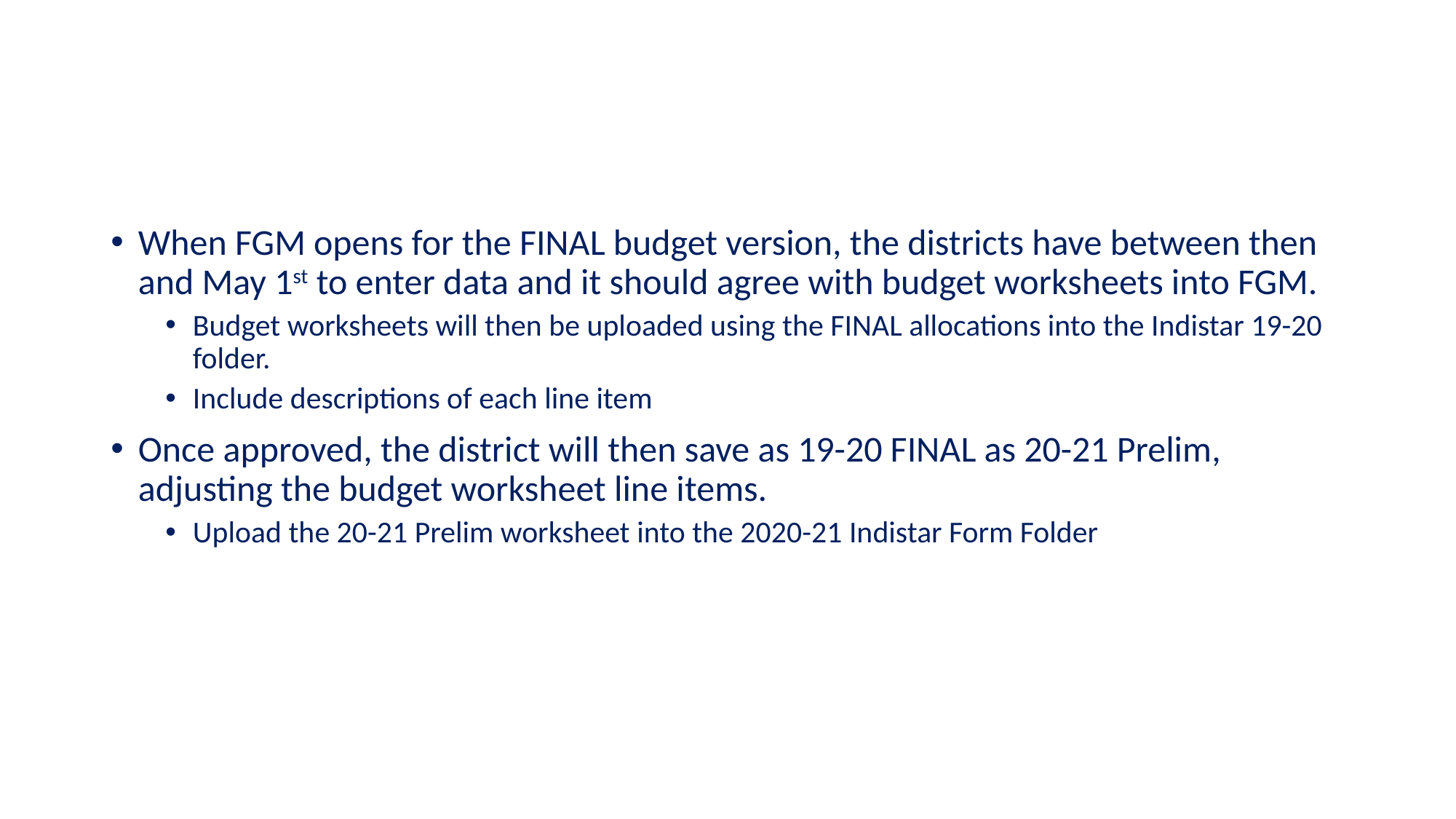

When FGM opens for the FINAL budget version, the districts have between then and May 1st to enter data and it should agree with budget worksheets into FGM.
Budget worksheets will then be uploaded using the FINAL allocations into the Indistar 19-20 folder.
Include descriptions of each line item
Once approved, the district will then save as 19-20 FINAL as 20-21 Prelim, adjusting the budget worksheet line items.
Upload the 20-21 Prelim worksheet into the 2020-21 Indistar Form Folder